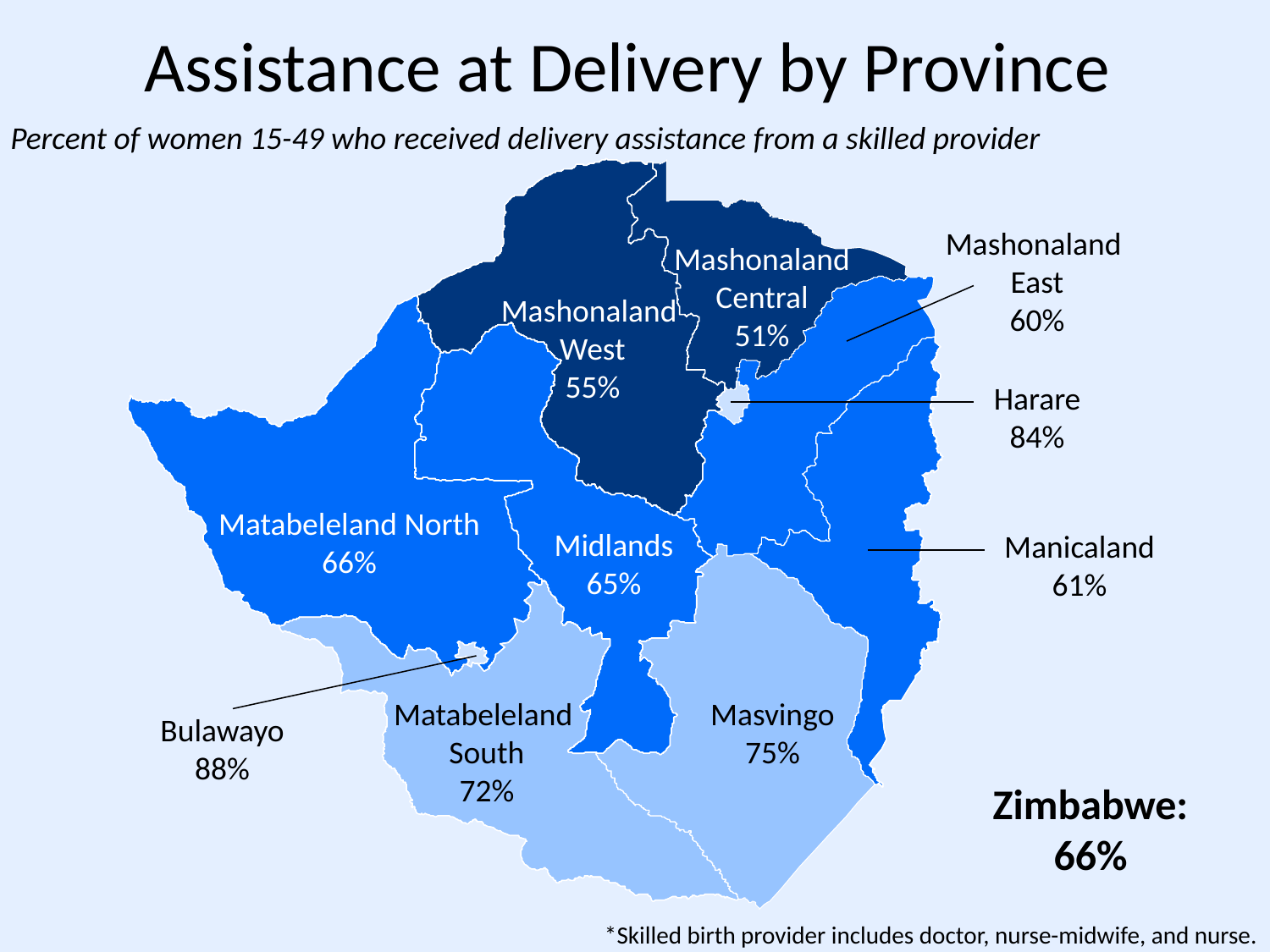

# Assistance at Delivery by Province
Percent of women 15-49 who received delivery assistance from a skilled provider

Mashonaland
East
60%
Mashonaland Central
51%

Mashonaland
West
55%

Harare
84%

Matabeleland North
66%
Midlands
65%
Manicaland
61%

Matabeleland
South
72%
Masvingo
75%
Bulawayo
88%
Zimbabwe:
66%
*Skilled birth provider includes doctor, nurse-midwife, and nurse.